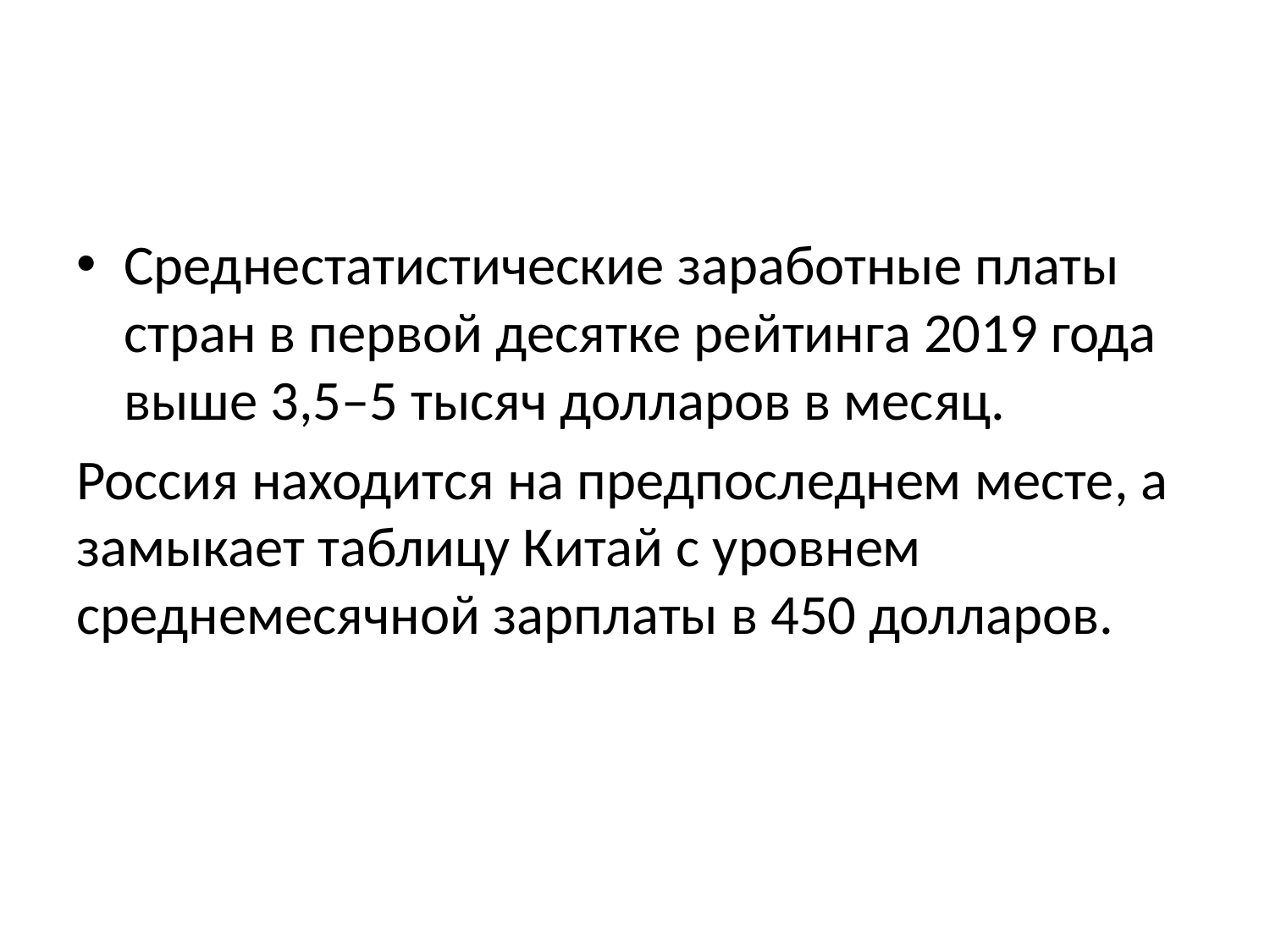

#
Среднестатистические заработные платы стран в первой десятке рейтинга 2019 года выше 3,5–5 тысяч долларов в месяц.
Россия находится на предпоследнем месте, а замыкает таблицу Китай с уровнем среднемесячной зарплаты в 450 долларов.